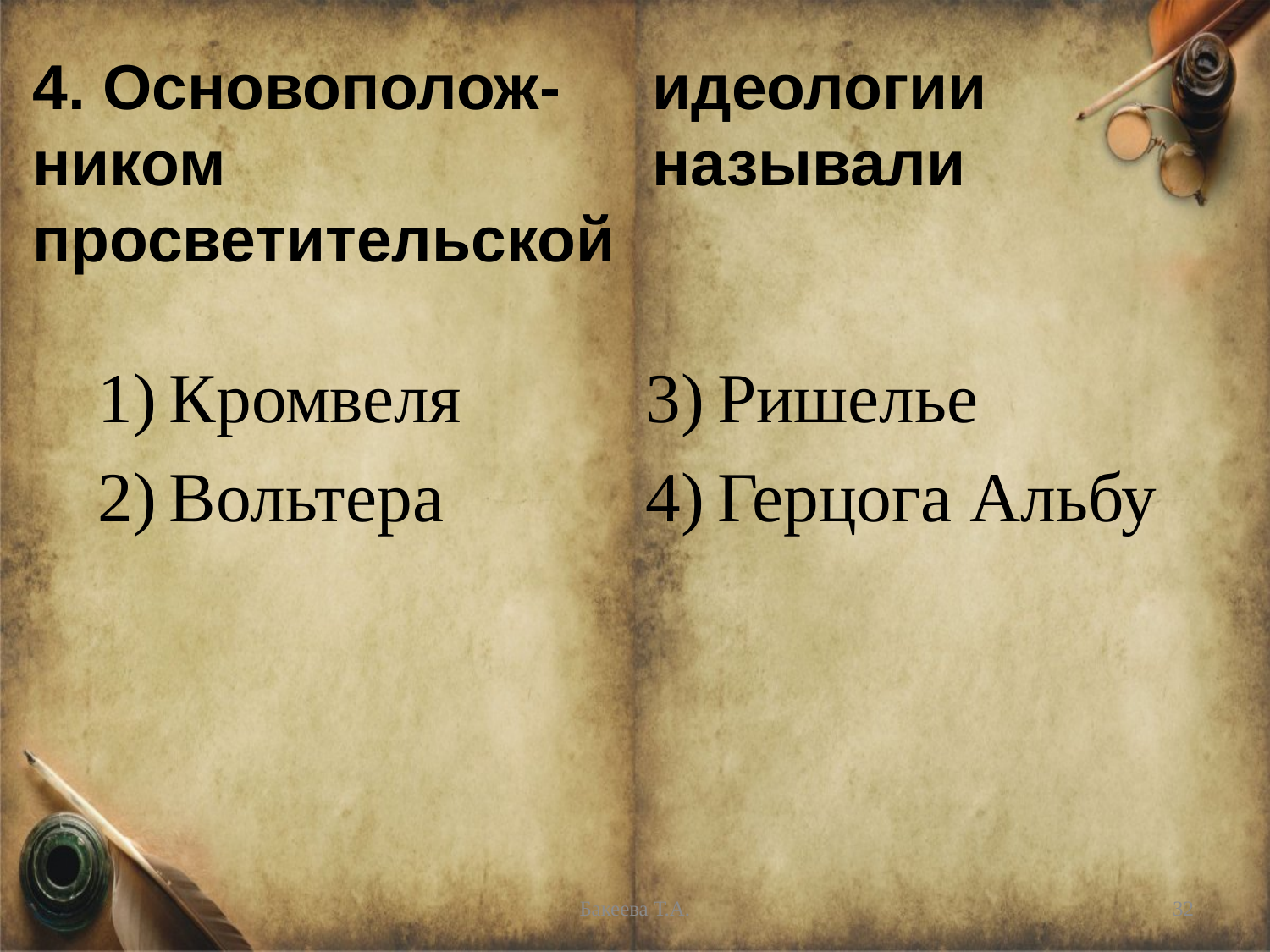

# 4. Основополож-ником просветительской идеологии называли
Кромвеля
Вольтера

Ришелье
Герцога Альбу
Бакеева Т.А.
32